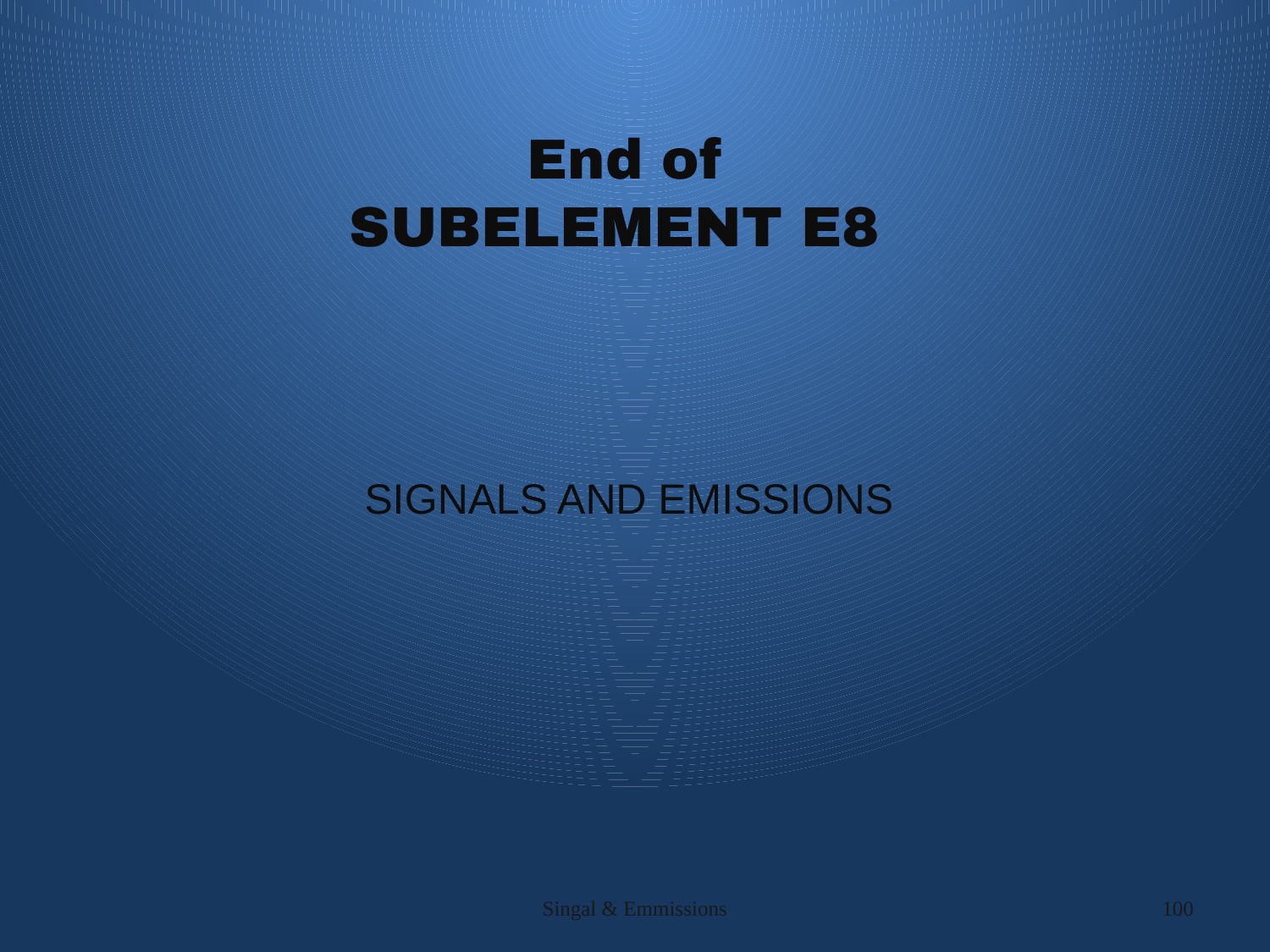

# End of SUBELEMENT E8
SIGNALS AND EMISSIONS

Singal & Emmissions
100